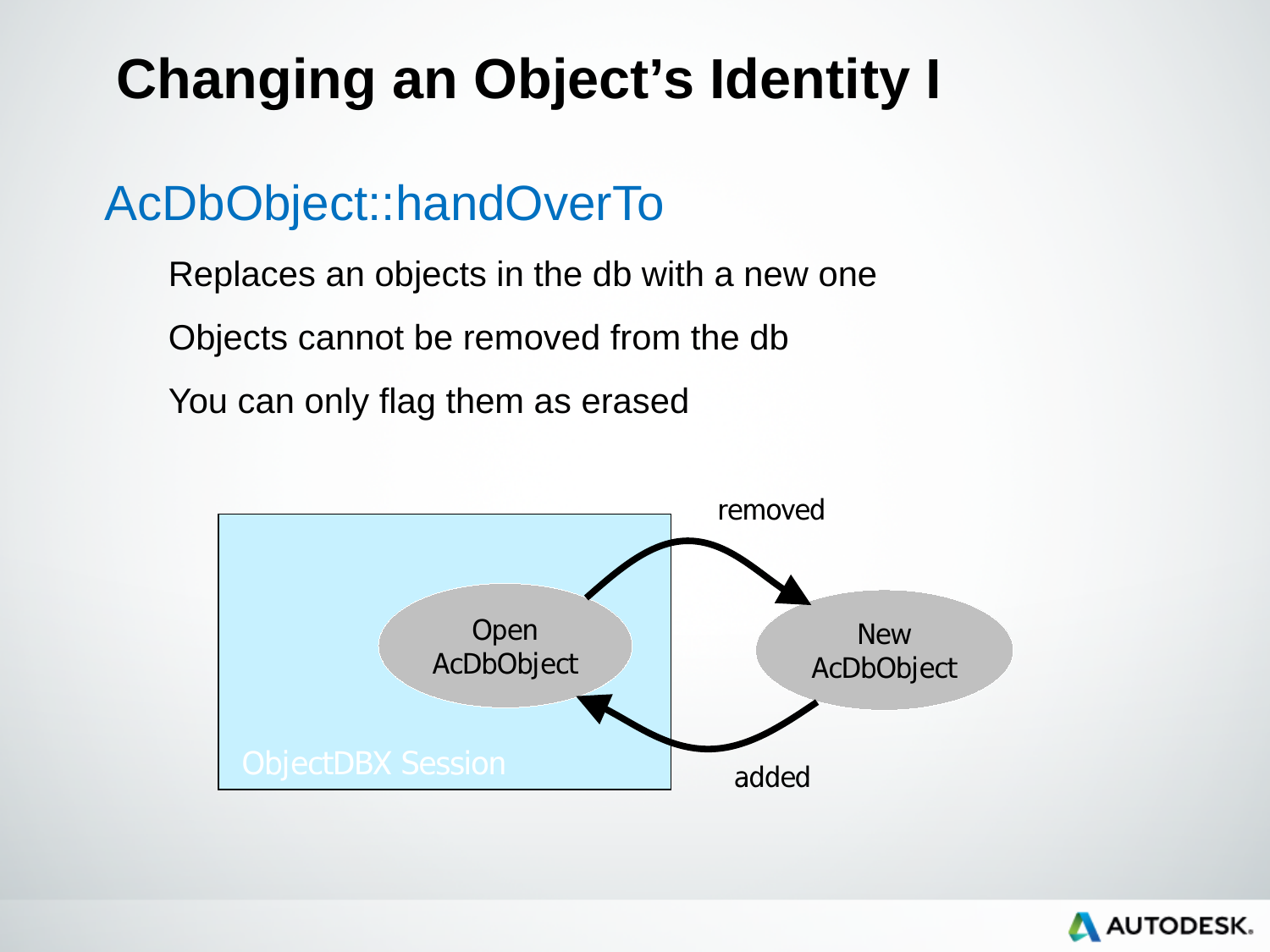

# Changing an Object’s Identity I
AcDbObject::handOverTo
Replaces an objects in the db with a new one
Objects cannot be removed from the db
You can only flag them as erased

removed

Open
AcDbObject
New
AcDbObject

ObjectDBX Session
added